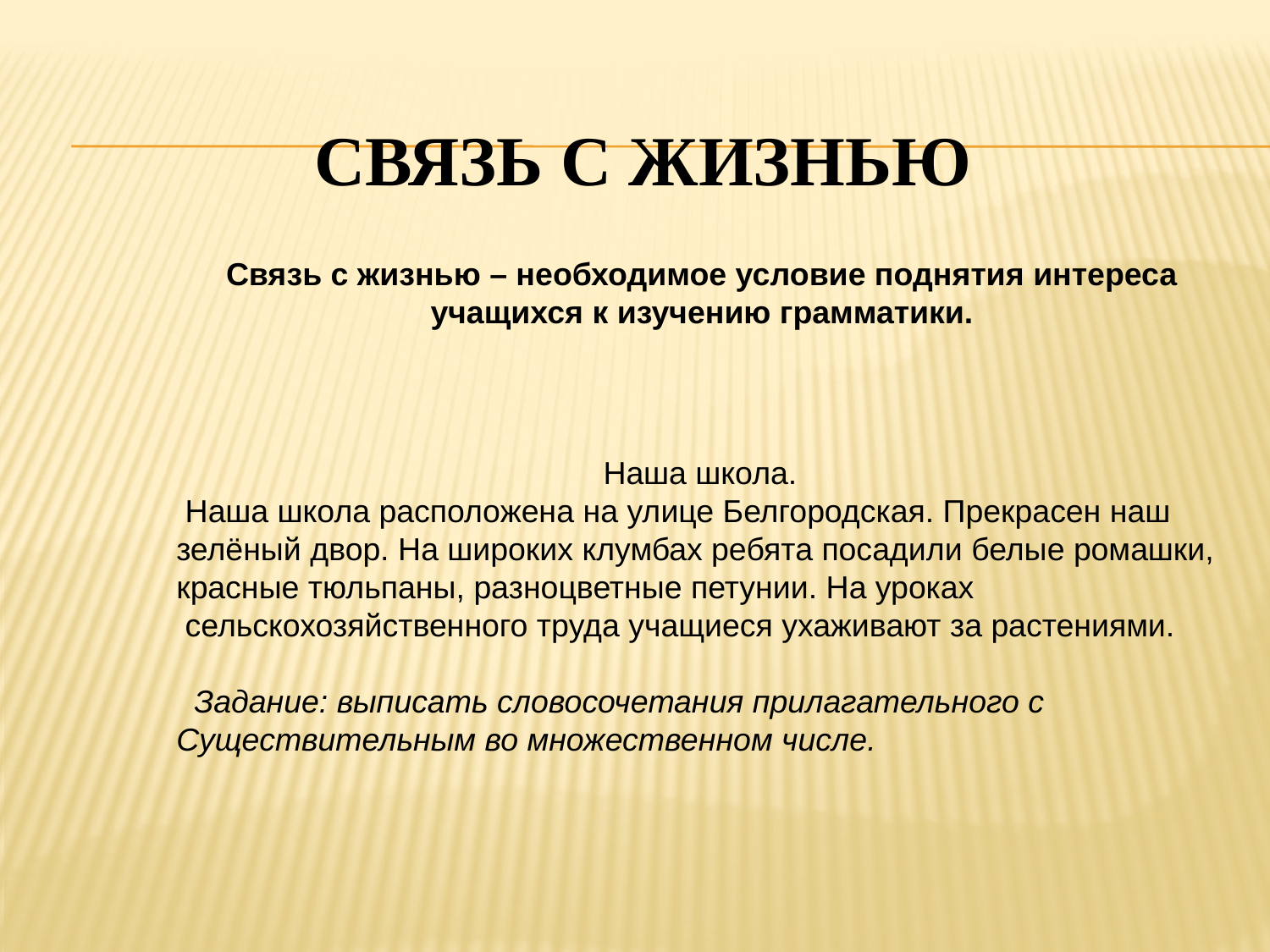

СВЯЗЬ С ЖИЗНЬЮ
Связь с жизнью – необходимое условие поднятия интереса
 учащихся к изучению грамматики.
Наша школа.
 Наша школа расположена на улице Белгородская. Прекрасен наш
зелёный двор. На широких клумбах ребята посадили белые ромашки,
красные тюльпаны, разноцветные петунии. На уроках
 сельскохозяйственного труда учащиеся ухаживают за растениями.

  Задание: выписать словосочетания прилагательного с
Существительным во множественном числе.